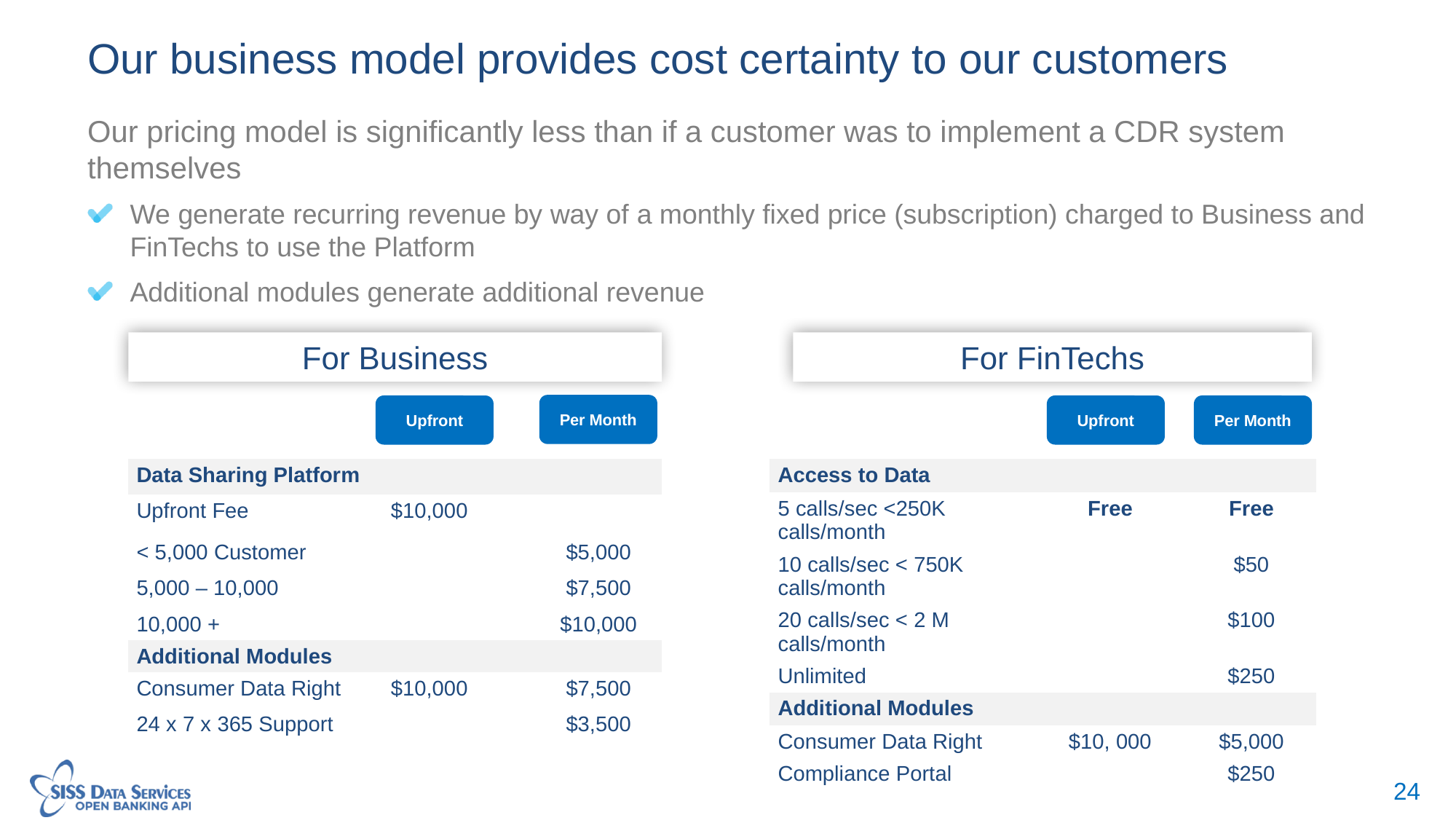

# Our business model provides cost certainty to our customers
Our pricing model is significantly less than if a customer was to implement a CDR system themselves
We generate recurring revenue by way of a monthly fixed price (subscription) charged to Business and FinTechs to use the Platform
Additional modules generate additional revenue

For Business
For FinTechs
Per Month
Upfront
Upfront
Per Month
| Data Sharing Platform |  |  |  |
| --- | --- | --- | --- |
| Upfront Fee | $10,000 |  |  |
| < 5,000 Customer |  |  | $5,000 |
| 5,000 – 10,000 |  |  | $7,500 |
| 10,000 + |  |  | $10,000 |
| Additional Modules |  |  |  |
| Consumer Data Right | $10,000 |  | $7,500 |
| 24 x 7 x 365 Support |  |  | $3,500 |
| Access to Data |  |  |  |
| --- | --- | --- | --- |
| 5 calls/sec <250K calls/month | Free |  | Free |
| 10 calls/sec < 750K calls/month |  |  | $50 |
| 20 calls/sec < 2 M calls/month |  |  | $100 |
| Unlimited |  |  | $250 |
| Additional Modules |  |  |  |
| Consumer Data Right | $10, 000 |  | $5,000 |
| Compliance Portal |  |  | $250 |
24